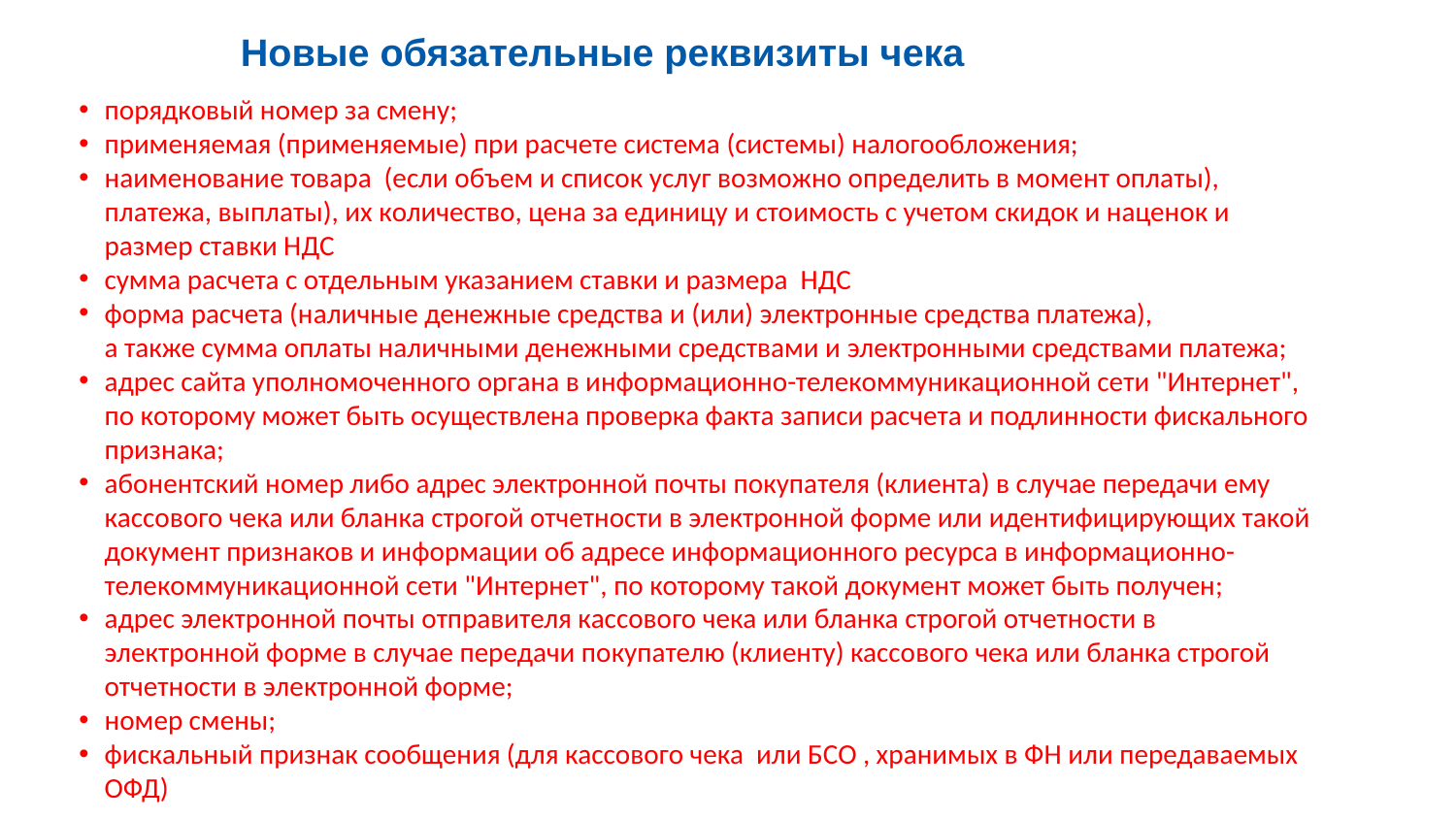

# Новые обязательные реквизиты чека
порядковый номер за смену;
применяемая (применяемые) при расчете система (системы) налогообложения;
наименование товара  (если объем и список услуг возможно определить в момент оплаты), платежа, выплаты), их количество, цена за единицу и стоимость с учетом скидок и наценок и размер ставки НДС
сумма расчета с отдельным указанием ставки и размера  НДС
форма расчета (наличные денежные средства и (или) электронные средства платежа),
а также сумма оплаты наличными денежными средствами и электронными средствами платежа;
адрес сайта уполномоченного органа в информационно-телекоммуникационной сети "Интернет", по которому может быть осуществлена проверка факта записи расчета и подлинности фискального признака;
абонентский номер либо адрес электронной почты покупателя (клиента) в случае передачи ему кассового чека или бланка строгой отчетности в электронной форме или идентифицирующих такой документ признаков и информации об адресе информационного ресурса в информационно-телекоммуникационной сети "Интернет", по которому такой документ может быть получен;
адрес электронной почты отправителя кассового чека или бланка строгой отчетности в электронной форме в случае передачи покупателю (клиенту) кассового чека или бланка строгой отчетности в электронной форме;
номер смены;
фискальный признак сообщения (для кассового чека  или БСО , хранимых в ФН или передаваемых ОФД)